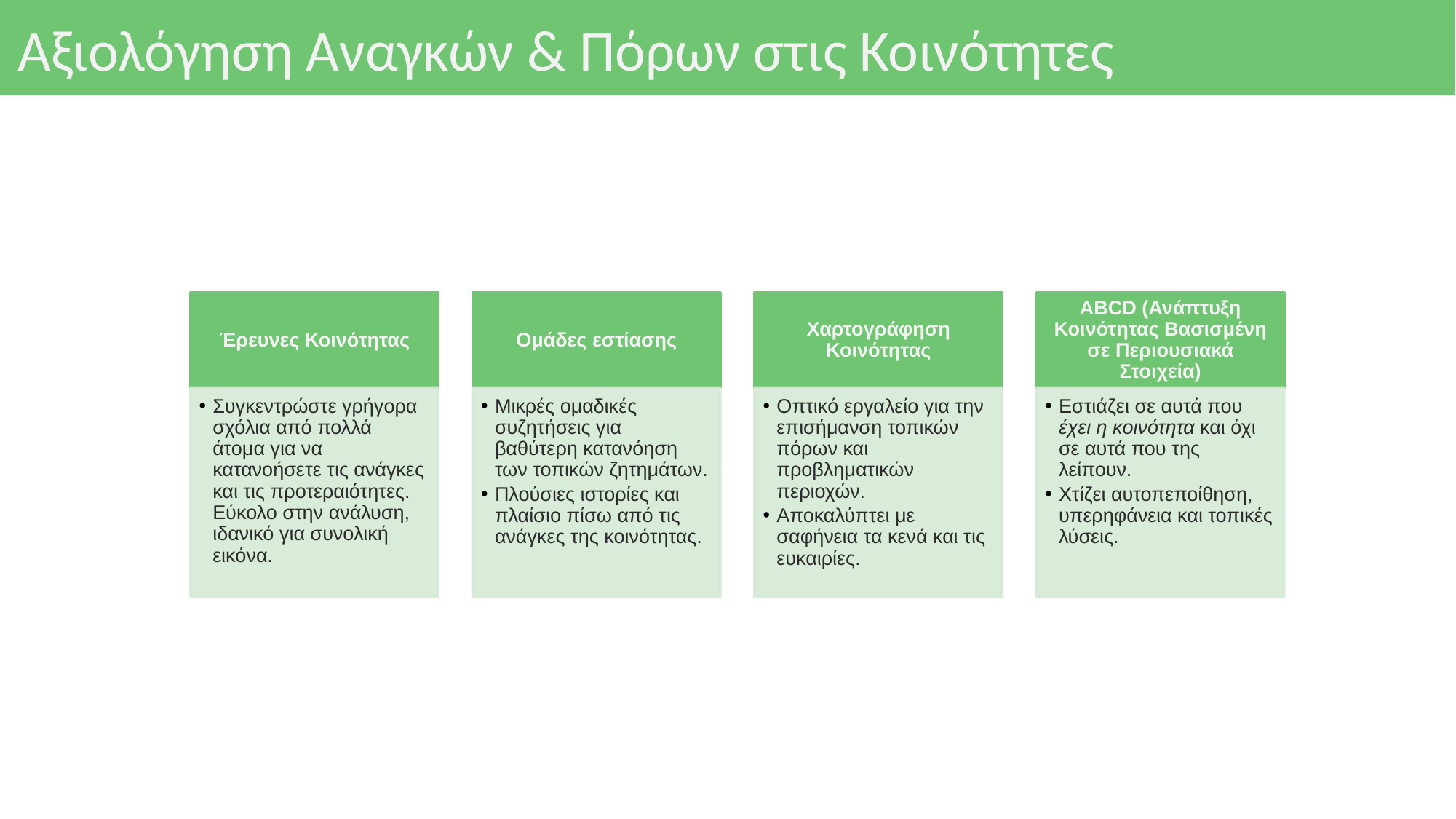

# Αξιολόγηση Αναγκών & Πόρων στις Κοινότητες
Έρευνες Κοινότητας
Συγκεντρώστε γρήγορα σχόλια από πολλά άτομα για να κατανοήσετε τις ανάγκες και τις προτεραιότητες. Εύκολο στην ανάλυση, ιδανικό για συνολική εικόνα.

Ομάδες εστίασης
Μικρές ομαδικές συζητήσεις για βαθύτερη κατανόηση των τοπικών ζητημάτων.
Πλούσιες ιστορίες και πλαίσιο πίσω από τις ανάγκες της κοινότητας.
Χαρτογράφηση Κοινότητας
Οπτικό εργαλείο για την επισήμανση τοπικών πόρων και προβληματικών περιοχών.
Αποκαλύπτει με σαφήνεια τα κενά και τις ευκαιρίες.
ABCD (Ανάπτυξη Κοινότητας Βασισμένη σε Περιουσιακά Στοιχεία)
Εστιάζει σε αυτά που έχει η κοινότητα και όχι σε αυτά που της λείπουν.
Χτίζει αυτοπεποίθηση, υπερηφάνεια και τοπικές λύσεις.